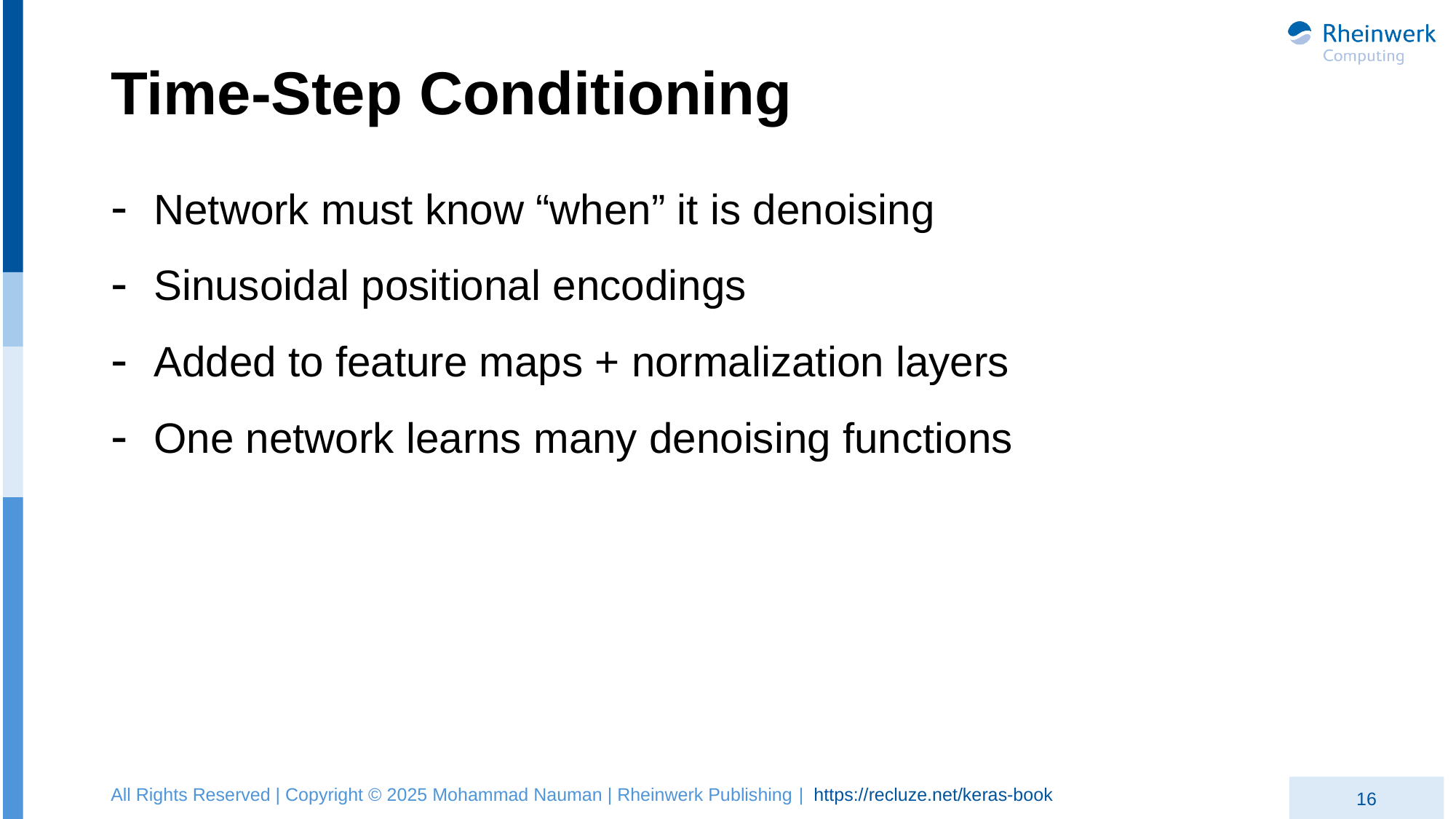

# Time-Step Conditioning
Network must know “when” it is denoising
Sinusoidal positional encodings
Added to feature maps + normalization layers
One network learns many denoising functions